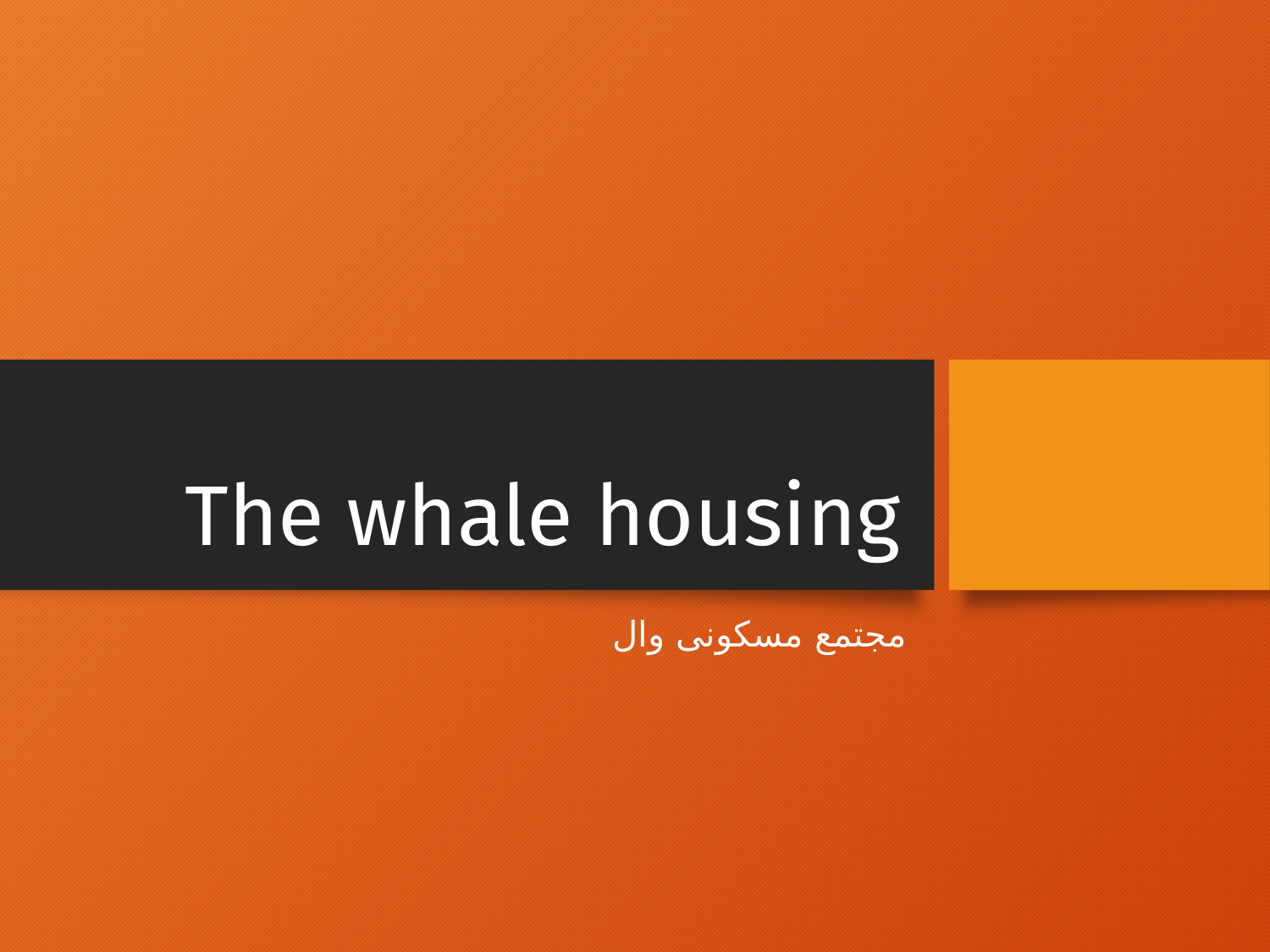

# The whale housing
مجتمع مسکونی وال